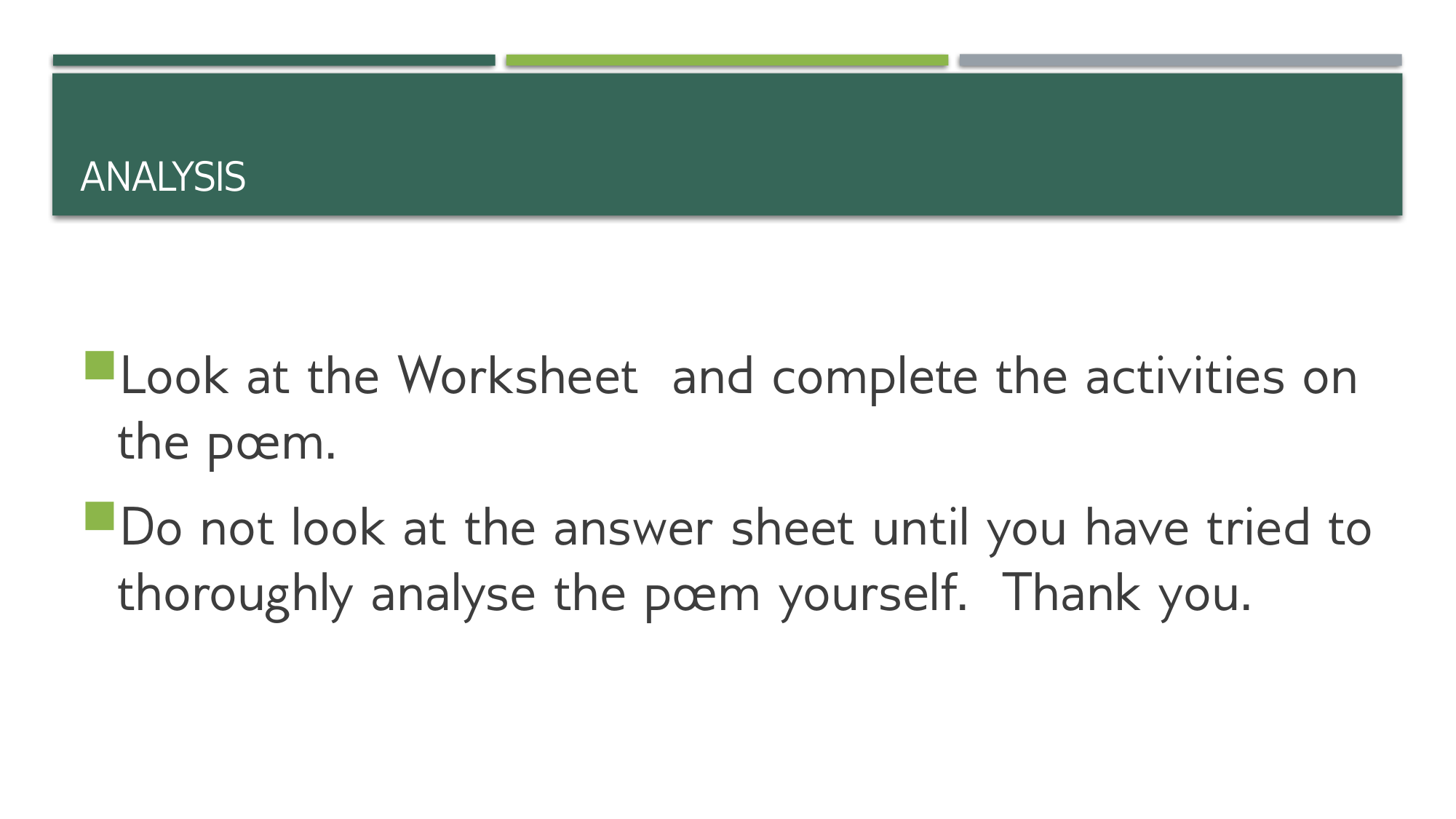

# Analysis
Look at the Worksheet  and complete the activities on the poem.
Do not look at the answer sheet until you have tried to thoroughly analyse the poem yourself.  Thank you.